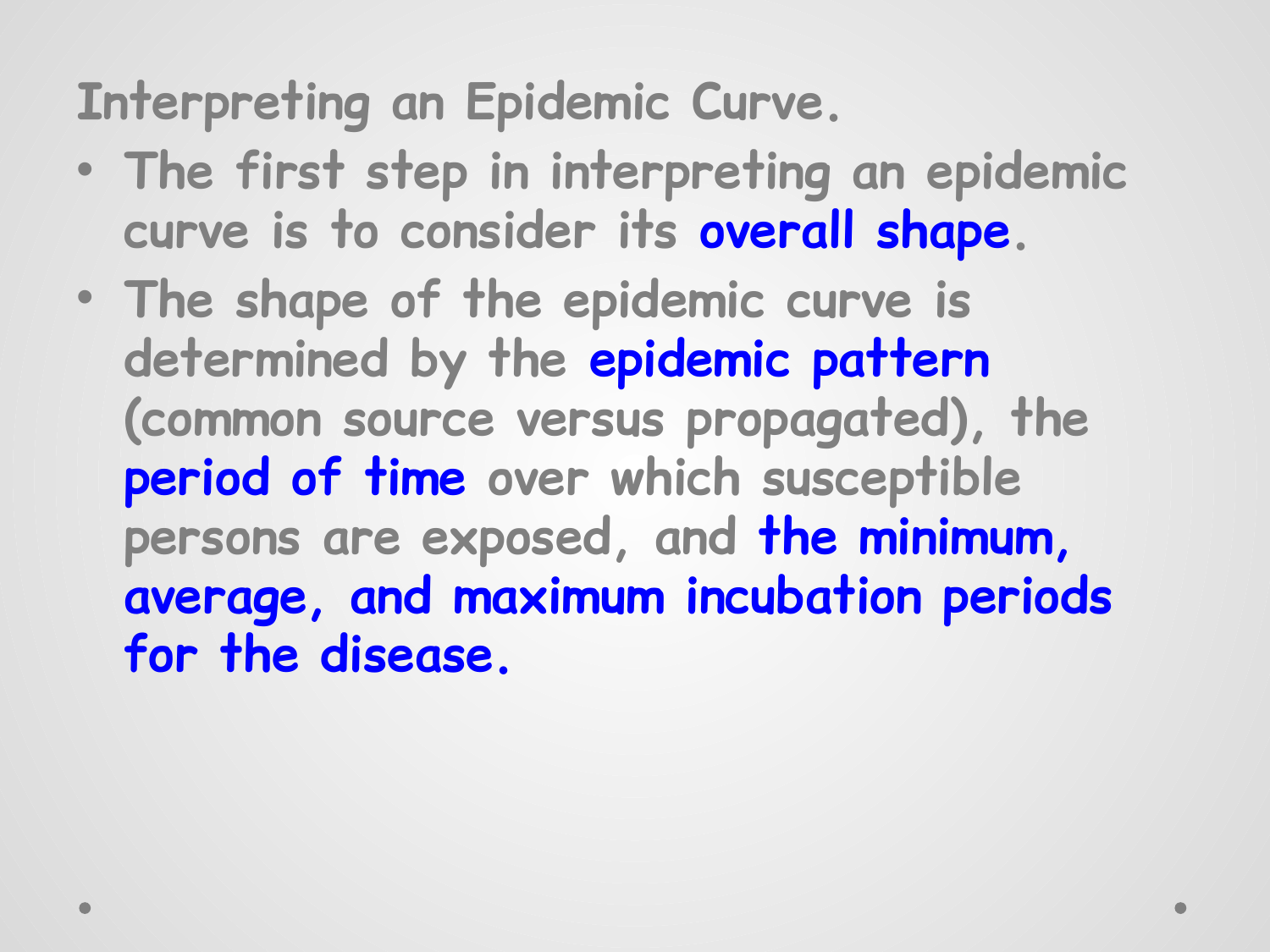

Interpreting an Epidemic Curve.
The first step in interpreting an epidemic curve is to consider its overall shape.
The shape of the epidemic curve is determined by the epidemic pattern (common source versus propagated), the period of time over which susceptible persons are exposed, and the minimum, average, and maximum incubation periods for the disease.